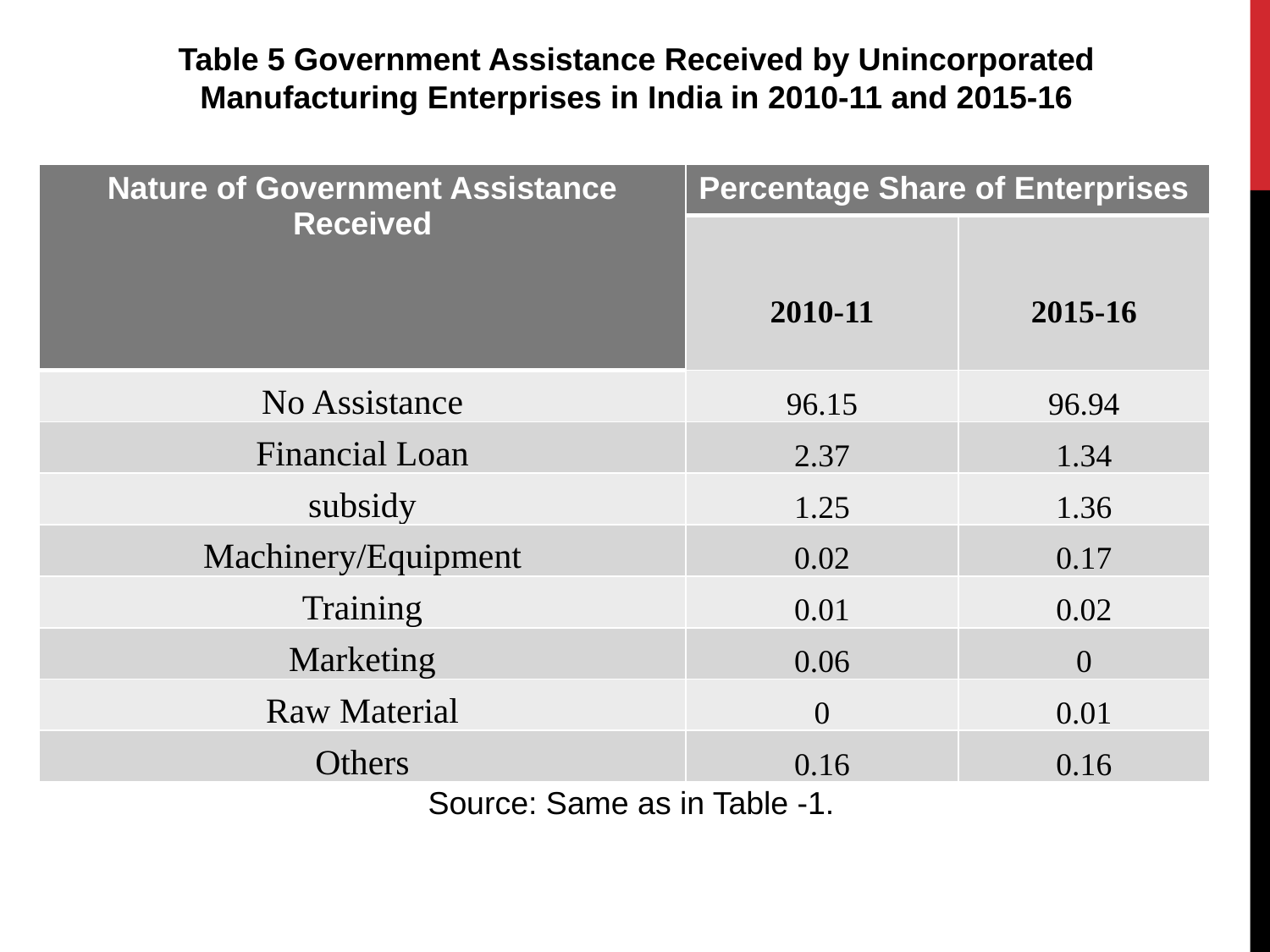

Table 5 Government Assistance Received by Unincorporated Manufacturing Enterprises in India in 2010-11 and 2015-16
| Nature of Government Assistance Received | Percentage Share of Enterprises |  |
| --- | --- | --- |
|  | 2010-11 | 2015-16 |
| No Assistance | 96.15 | 96.94 |
| Financial Loan | 2.37 | 1.34 |
| subsidy | 1.25 | 1.36 |
| Machinery/Equipment | 0.02 | 0.17 |
| Training | 0.01 | 0.02 |
| Marketing | 0.06 | 0 |
| Raw Material | 0 | 0.01 |
| Others | 0.16 | 0.16 |
Source: Same as in Table -1.